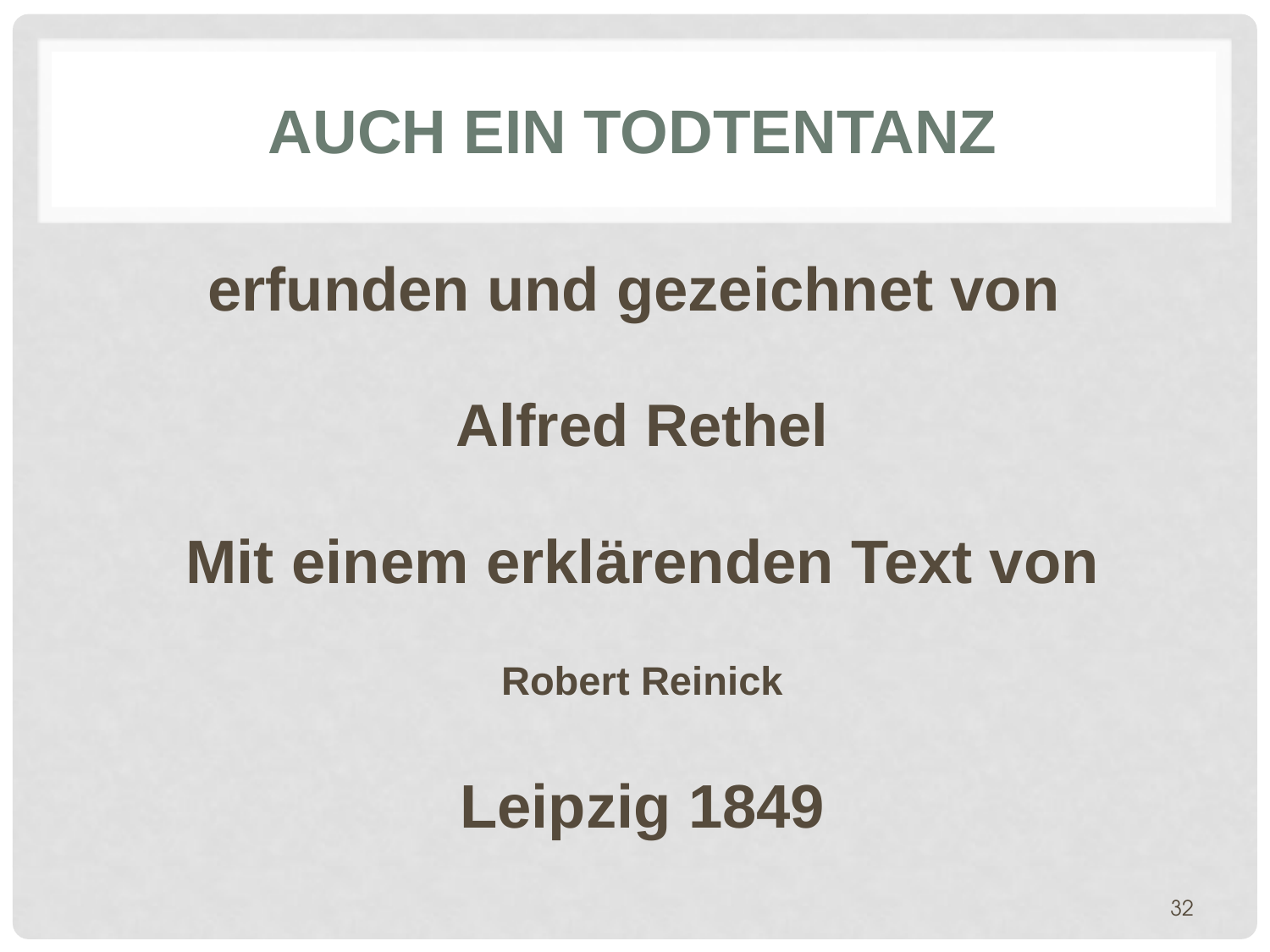

# Auch ein Todtentanz
erfunden und gezeichnet von

Alfred Rethel

Mit einem erklärenden Text von

Robert Reinick

Leipzig 1849
32